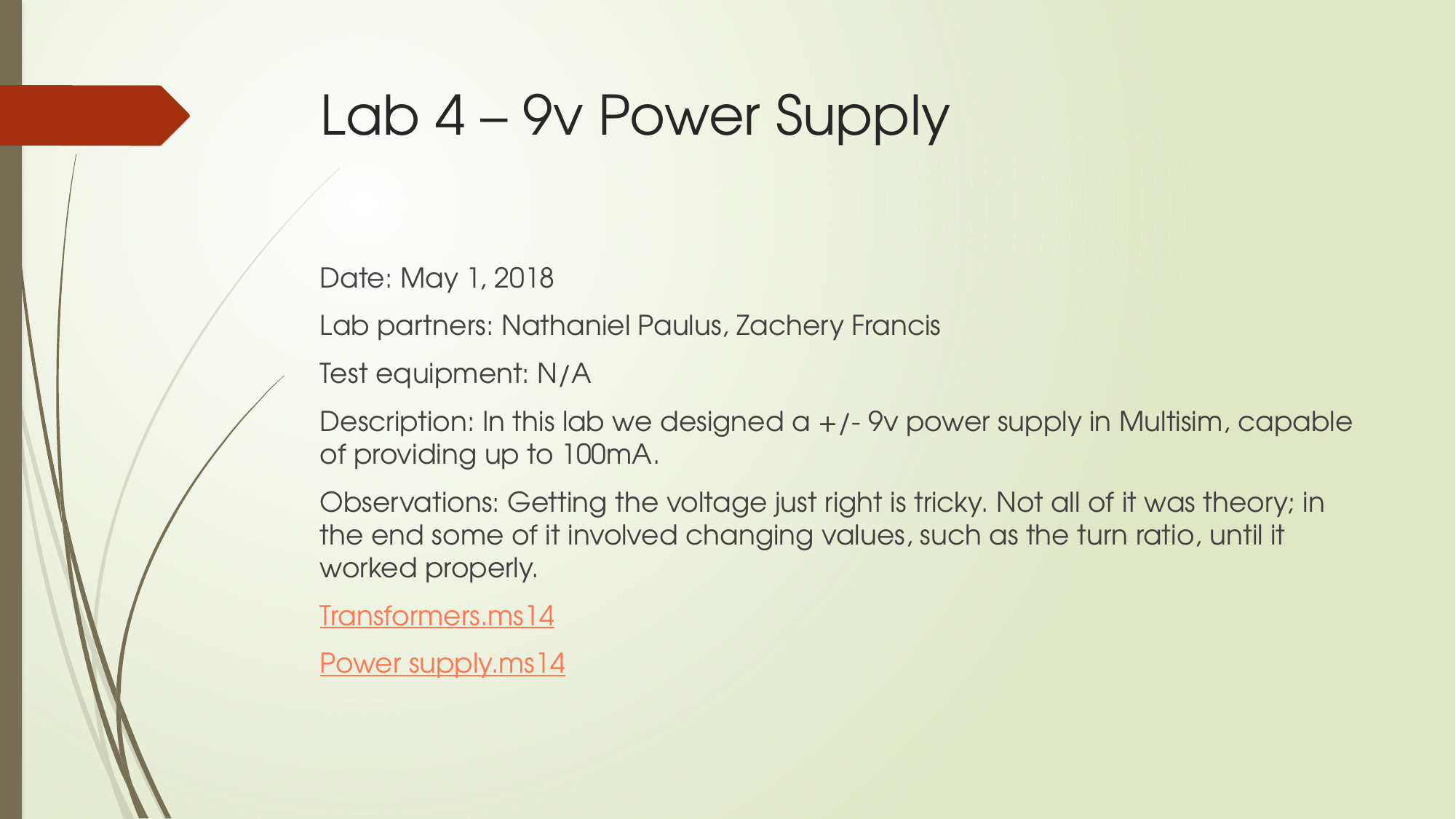

# Lab 4 – 9v Power Supply
Date: May 1, 2018
Lab partners: Nathaniel Paulus, Zachery Francis
Test equipment: N/A
Description: In this lab we designed a +/- 9v power supply in Multisim, capable of providing up to 100mA.
Observations: Getting the voltage just right is tricky. Not all of it was theory; in the end some of it involved changing values, such as the turn ratio, until it worked properly.
Transformers.ms14
Power supply.ms14